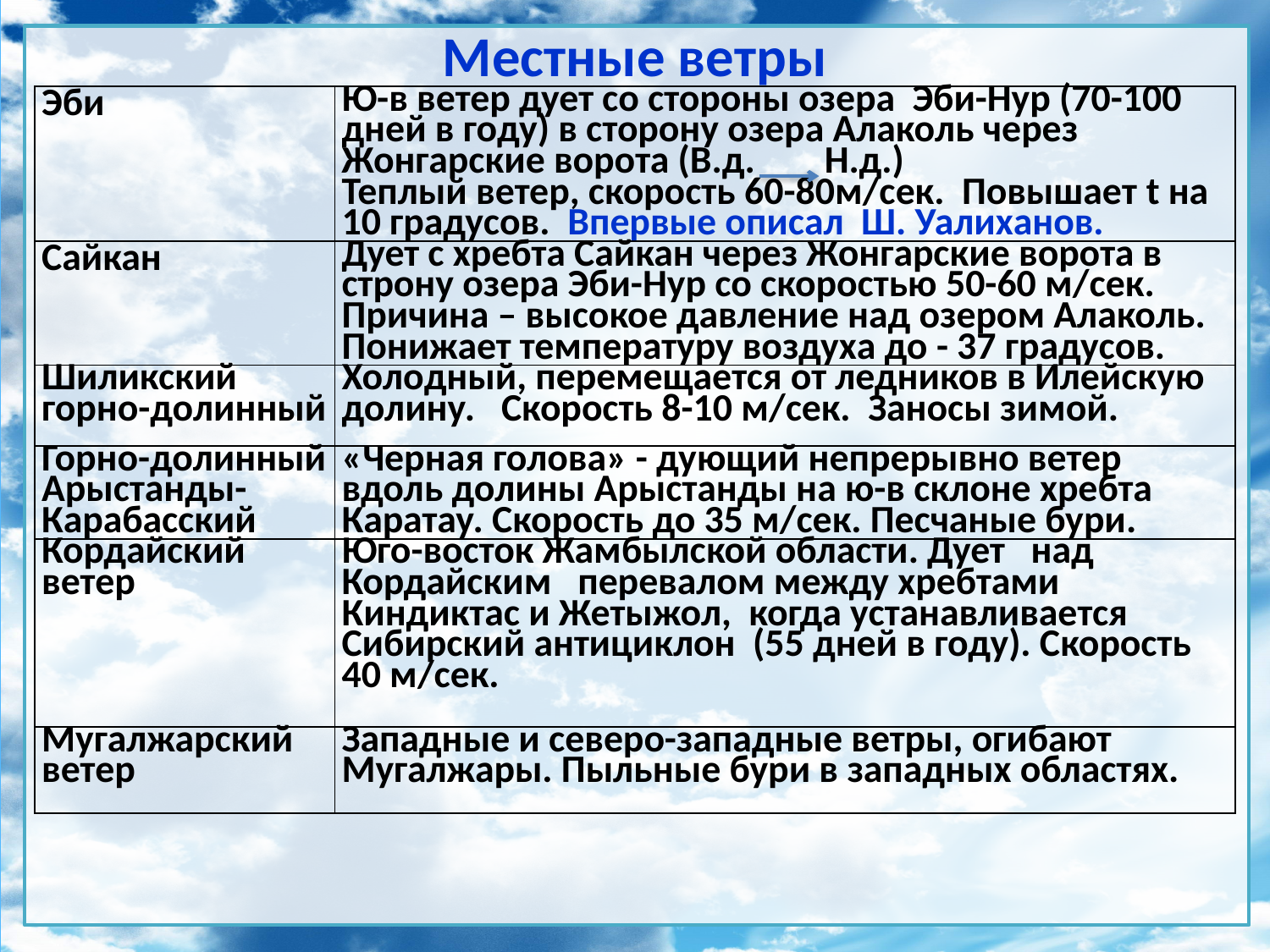

# Местные ветры
| Эби | Ю-в ветер дует со стороны озера Эби-Нур (70-100 дней в году) в сторону озера Алаколь через Жонгарские ворота (В.д. Н.д.) Теплый ветер, скорость 60-80м/сек. Повышает t на 10 градусов. Впервые описал Ш. Уалиханов. |
| --- | --- |
| Сайкан | Дует с хребта Сайкан через Жонгарские ворота в строну озера Эби-Нур со скоростью 50-60 м/сек. Причина – высокое давление над озером Алаколь. Понижает температуру воздуха до - 37 градусов. |
| Шиликский горно-долинный | Холодный, перемещается от ледников в Илейскую долину. Скорость 8-10 м/сек. Заносы зимой. |
| Горно-долинный Арыстанды-Карабасский | «Черная голова» - дующий непрерывно ветер вдоль долины Арыстанды на ю-в склоне хребта Каратау. Скорость до 35 м/сек. Песчаные бури. |
| Кордайский ветер | Юго-восток Жамбылской области. Дует над Кордайским перевалом между хребтами Киндиктас и Жетыжол, когда устанавливается Сибирский антициклон (55 дней в году). Скорость 40 м/сек. |
| Мугалжарский ветер | Западные и северо-западные ветры, огибают Мугалжары. Пыльные бури в западных областях. |